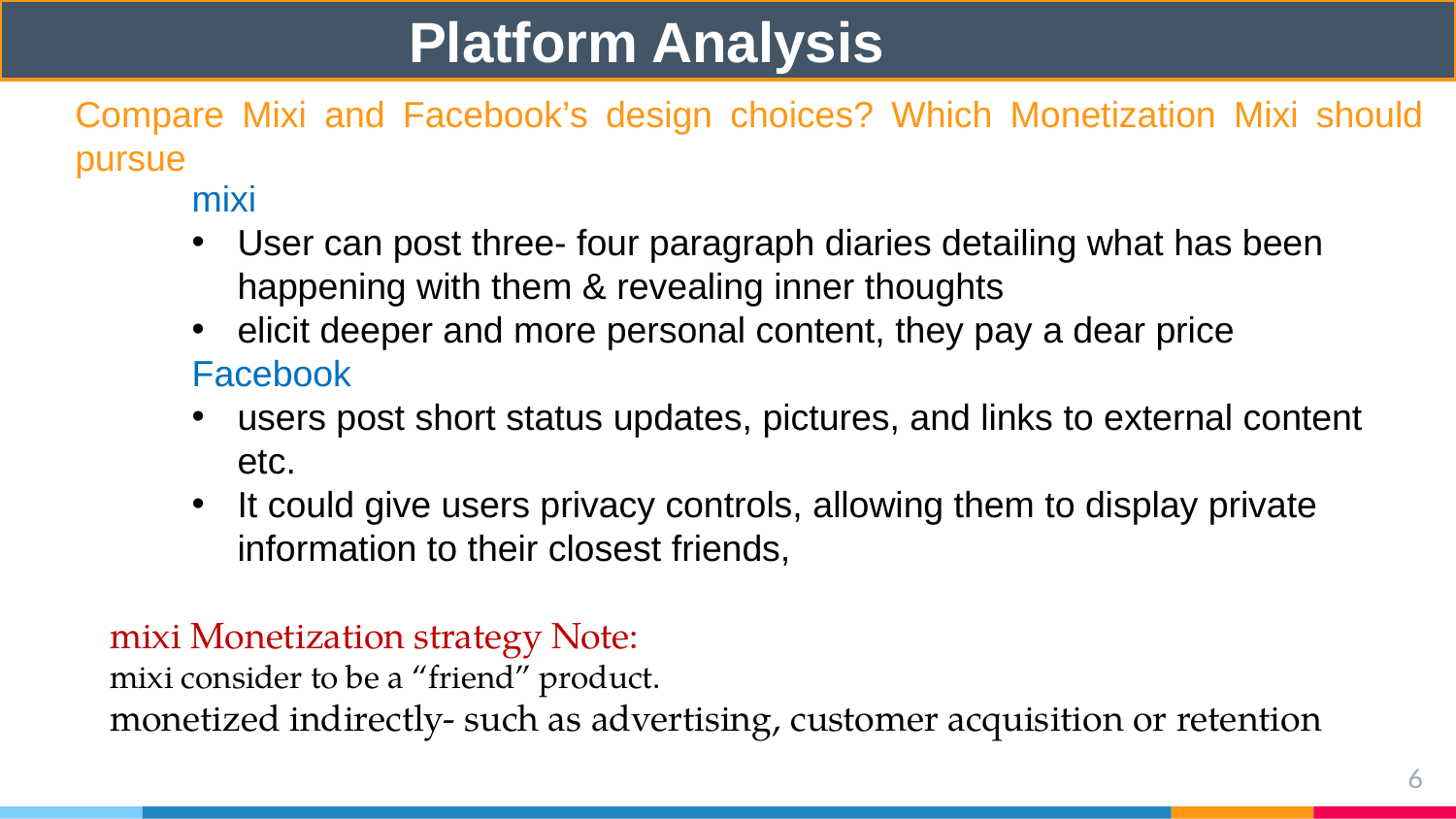

Platform Analysis
Compare Mixi and Facebook’s design choices? Which Monetization Mixi should pursue
mixi
User can post three- four paragraph diaries detailing what has been happening with them & revealing inner thoughts
elicit deeper and more personal content, they pay a dear price
Facebook
users post short status updates, pictures, and links to external content etc.
It could give users privacy controls, allowing them to display private information to their closest friends,
mixi Monetization strategy Note:
mixi consider to be a “friend” product.
monetized indirectly- such as advertising, customer acquisition or retention
6